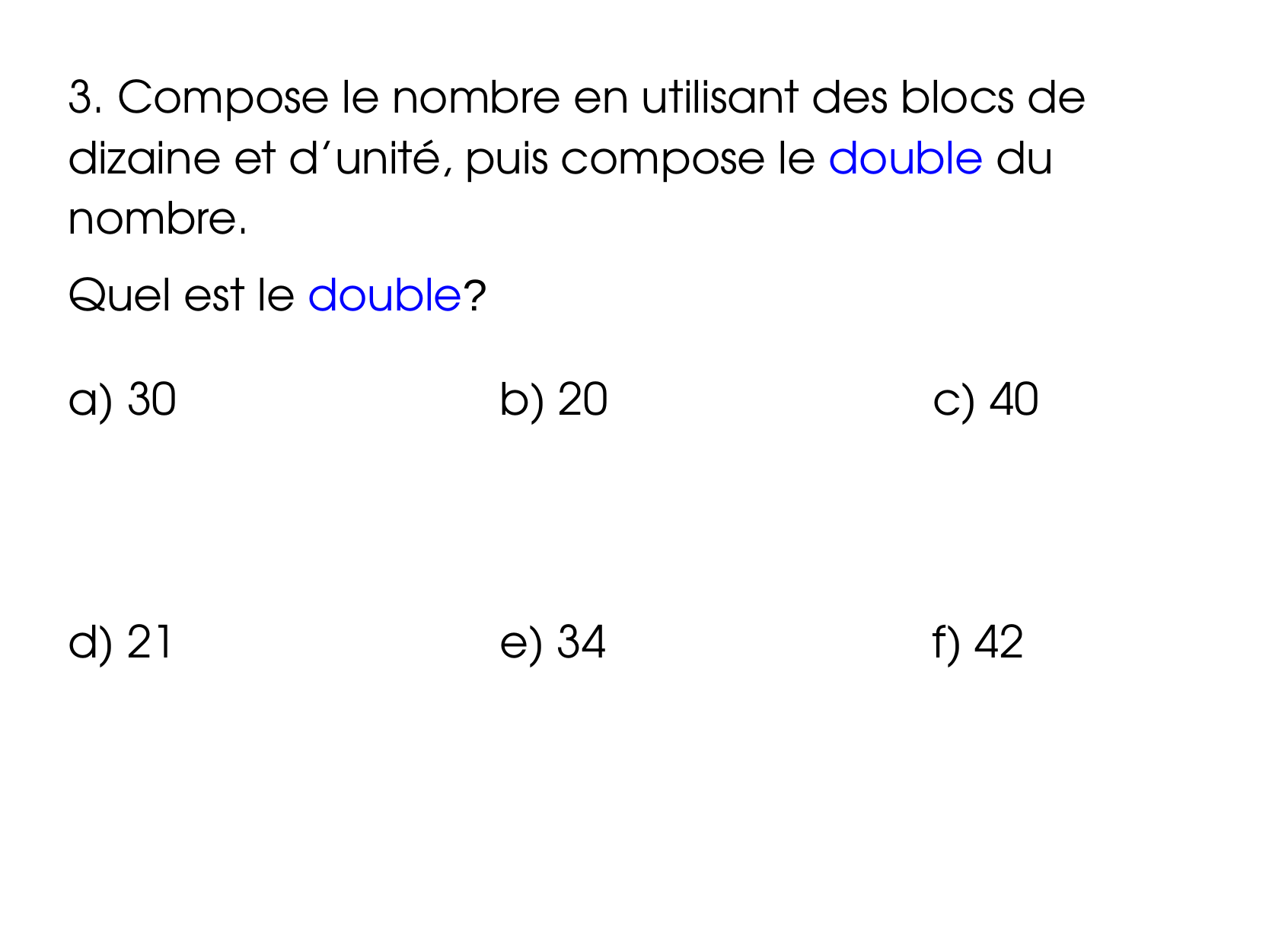

3. Compose le nombre en utilisant des blocs de dizaine et d’unité, puis compose le double du nombre.
Quel est le double?
a) 30
b) 20
c) 40
d) 21
e) 34
f) 42